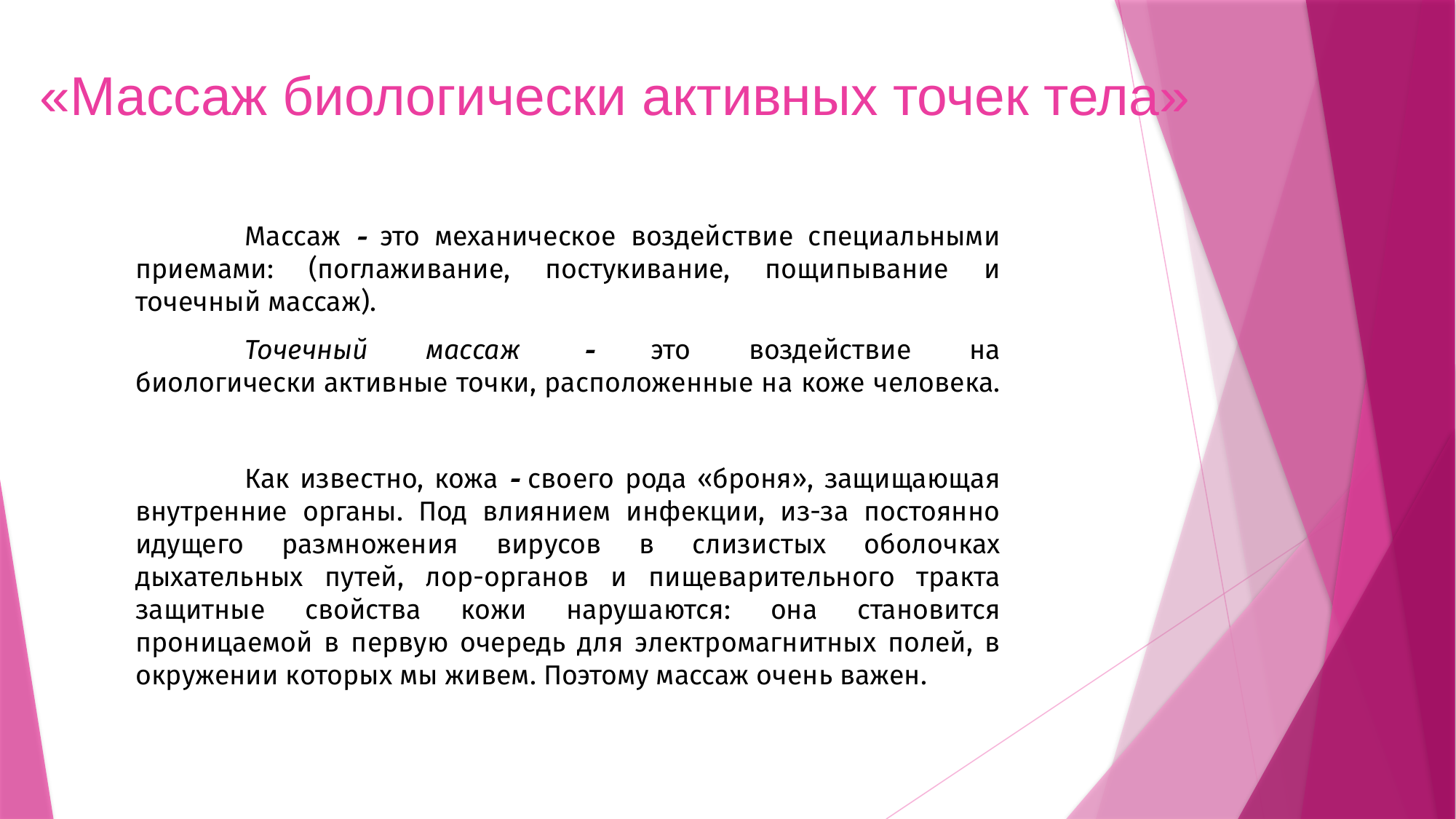

# «Массаж биологически активных точек тела»
	Массаж − это механическое воздействие специальными приемами: (поглаживание, постукивание, пощипывание и точечный массаж).
	Точечный массаж  − это воздействие на биологически активные точки, расположенные на коже человека.

	Как известно, кожа − своего рода «броня», защищающая внутренние органы. Под влиянием инфекции, из-за постоянно идущего размножения вирусов в слизистых оболочках дыхательных путей, лор-органов и пищеварительного тракта защитные свойства кожи нарушаются: она становится проницаемой в первую очередь для электромагнитных полей, в окружении которых мы живем. Поэтому массаж очень важен.